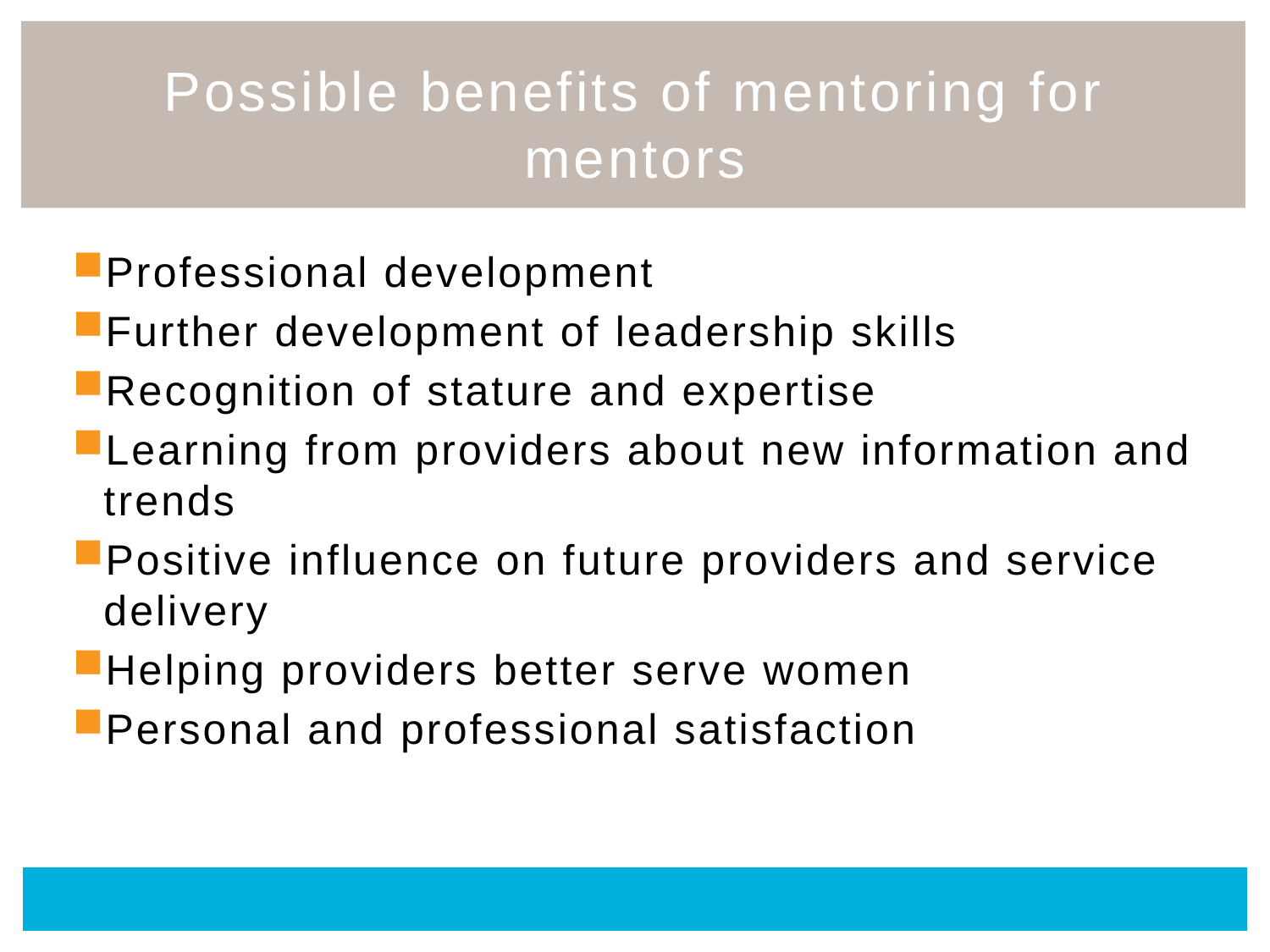

# Possible benefits of mentoring for mentors
Professional development
Further development of leadership skills
Recognition of stature and expertise
Learning from providers about new information and trends
Positive influence on future providers and service delivery
Helping providers better serve women
Personal and professional satisfaction